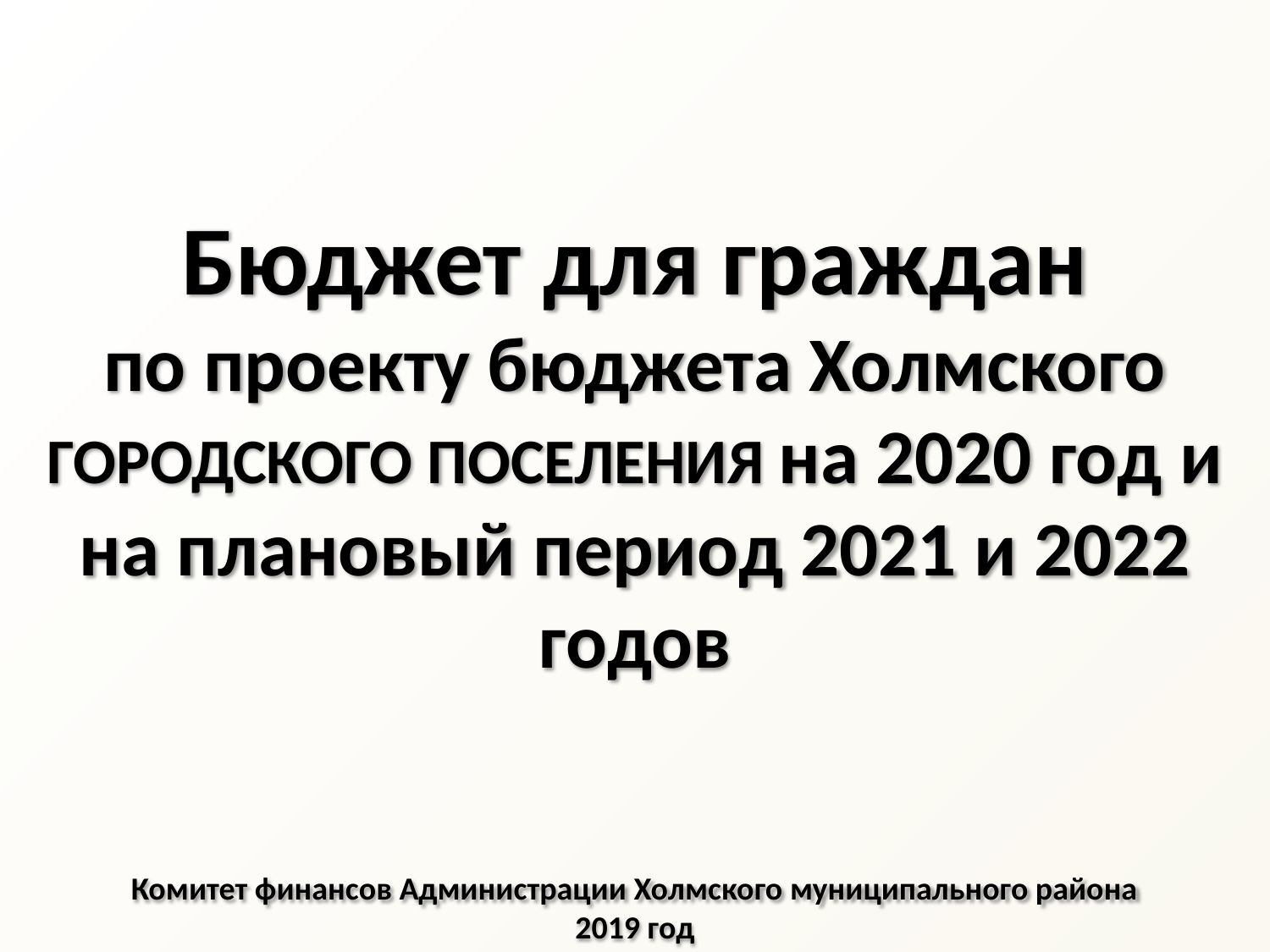

Бюджет для граждан
по проекту бюджета Холмского ГОРОДСКОГО ПОСЕЛЕНИЯ на 2020 год и на плановый период 2021 и 2022 годов
Комитет финансов Администрации Холмского муниципального района
2019 год